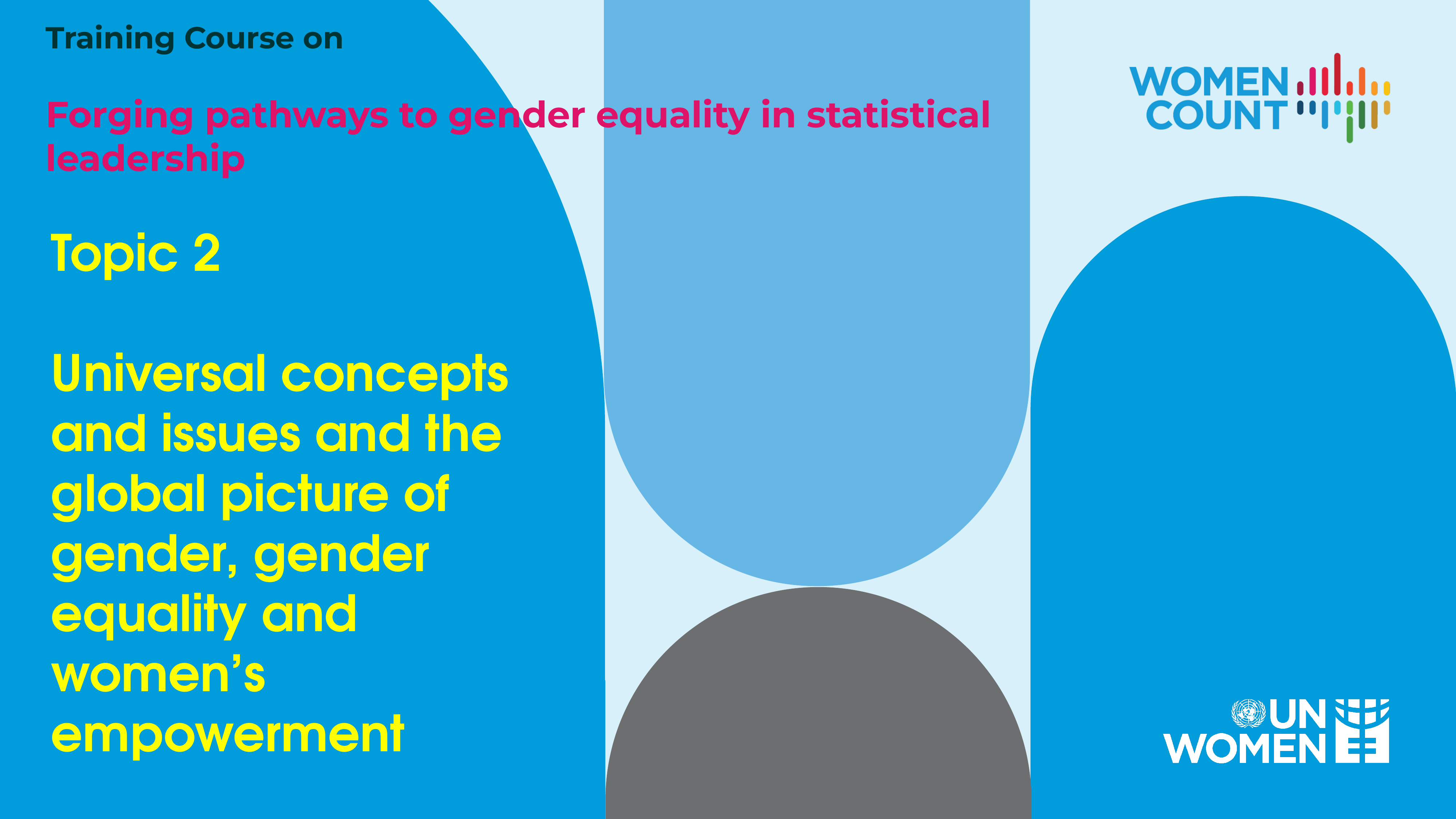

Training Course on

Forging pathways to gender equality in statistical leadership

Topic 2

Universal concepts and issues and the global picture of gender, gender equality and women’s empowerment